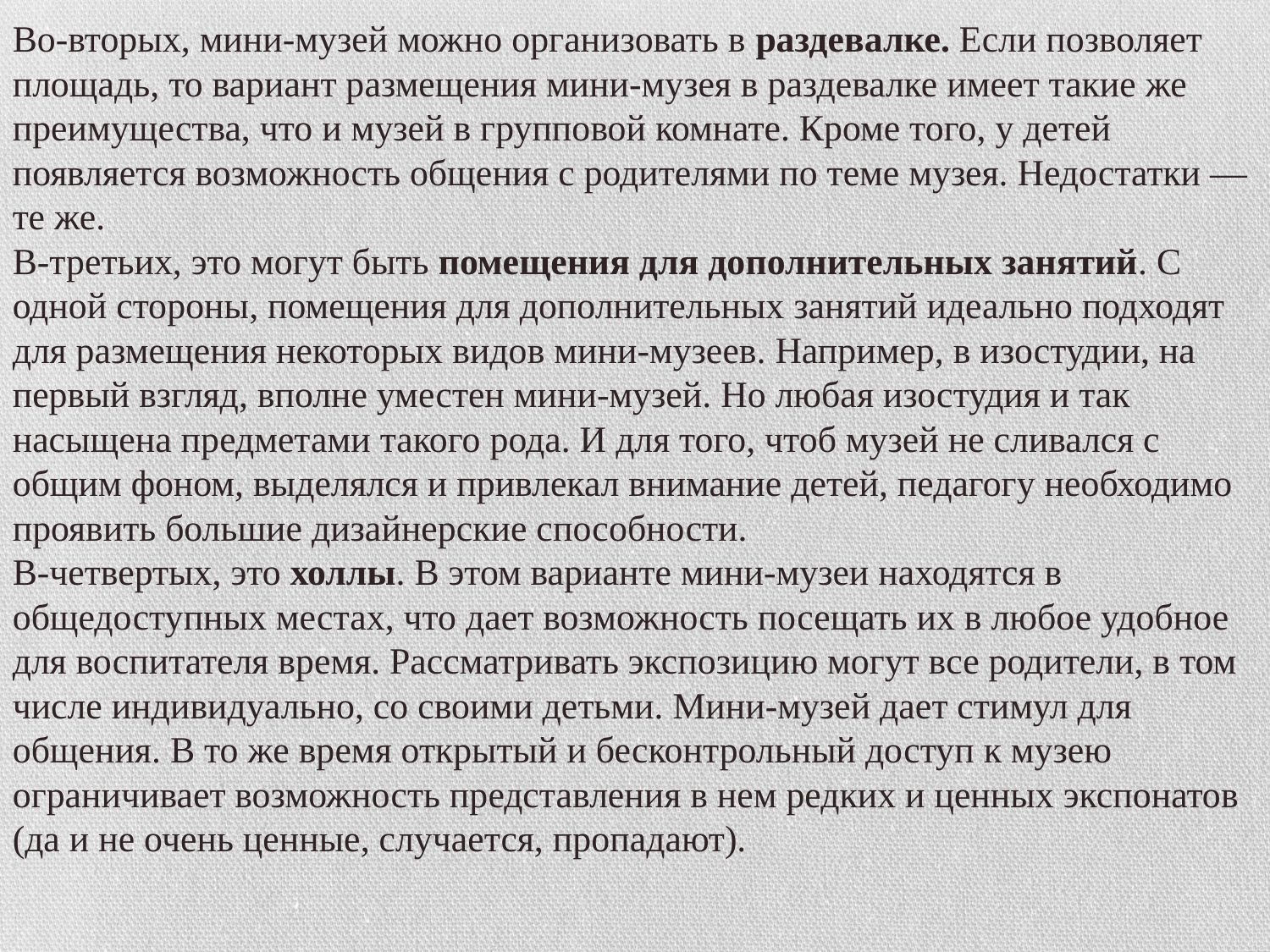

Во-вторых, мини-музей можно организовать в раздевалке. Если позволяет площадь, то вариант размещения мини-музея в раздевалке имеет такие же преимущества, что и музей в групповой комнате. Кроме того, у детей появляется возможность общения с родителями по теме музея. Недостатки — те же.
В-третьих, это могут быть помещения для дополнительных занятий. С одной стороны, помещения для дополнительных занятий идеально подходят для размещения некоторых видов мини-музеев. Например, в изостудии, на первый взгляд, вполне уместен мини-музей. Но любая изостудия и так насыщена предметами такого рода. И для того, чтоб музей не сливался с общим фоном, выделялся и привлекал внимание детей, педагогу необходимо проявить большие дизайнерские способности.
В-четвертых, это холлы. В этом варианте мини-музеи находятся в общедоступных местах, что дает возможность посещать их в любое удобное для воспитателя время. Рассматривать экспозицию могут все родители, в том числе индивидуально, со своими детьми. Мини-музей дает стимул для общения. В то же время открытый и бесконтрольный доступ к музею ограничивает возможность представления в нем редких и ценных экспонатов (да и не очень ценные, случается, пропадают).